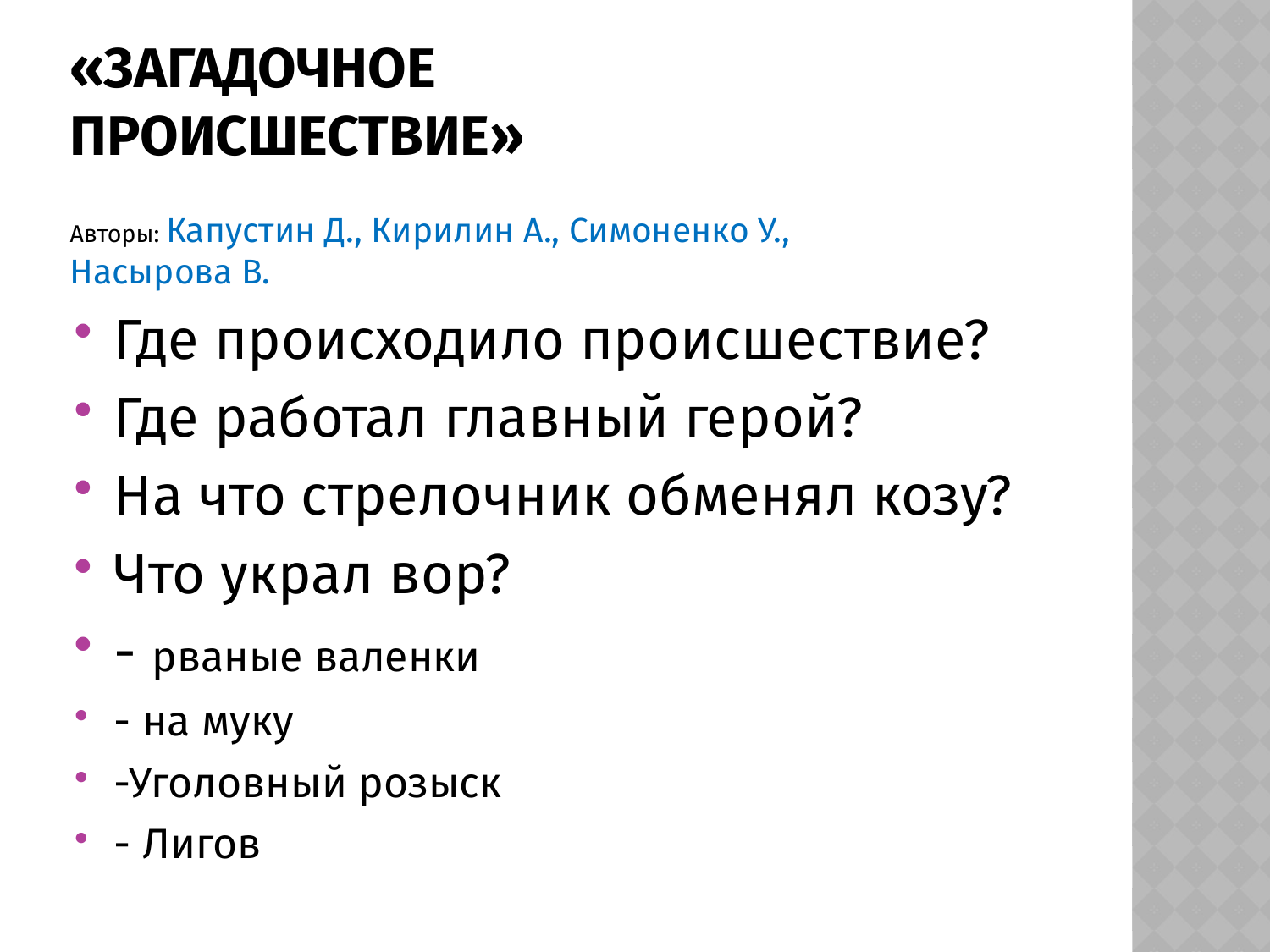

# «Загадочное происшествие»
Авторы: Капустин Д., Кирилин А., Симоненко У., Насырова В.
Где происходило происшествие?
Где работал главный герой?
На что стрелочник обменял козу?
Что украл вор?
- рваные валенки
- на муку
-Уголовный розыск
- Лигов